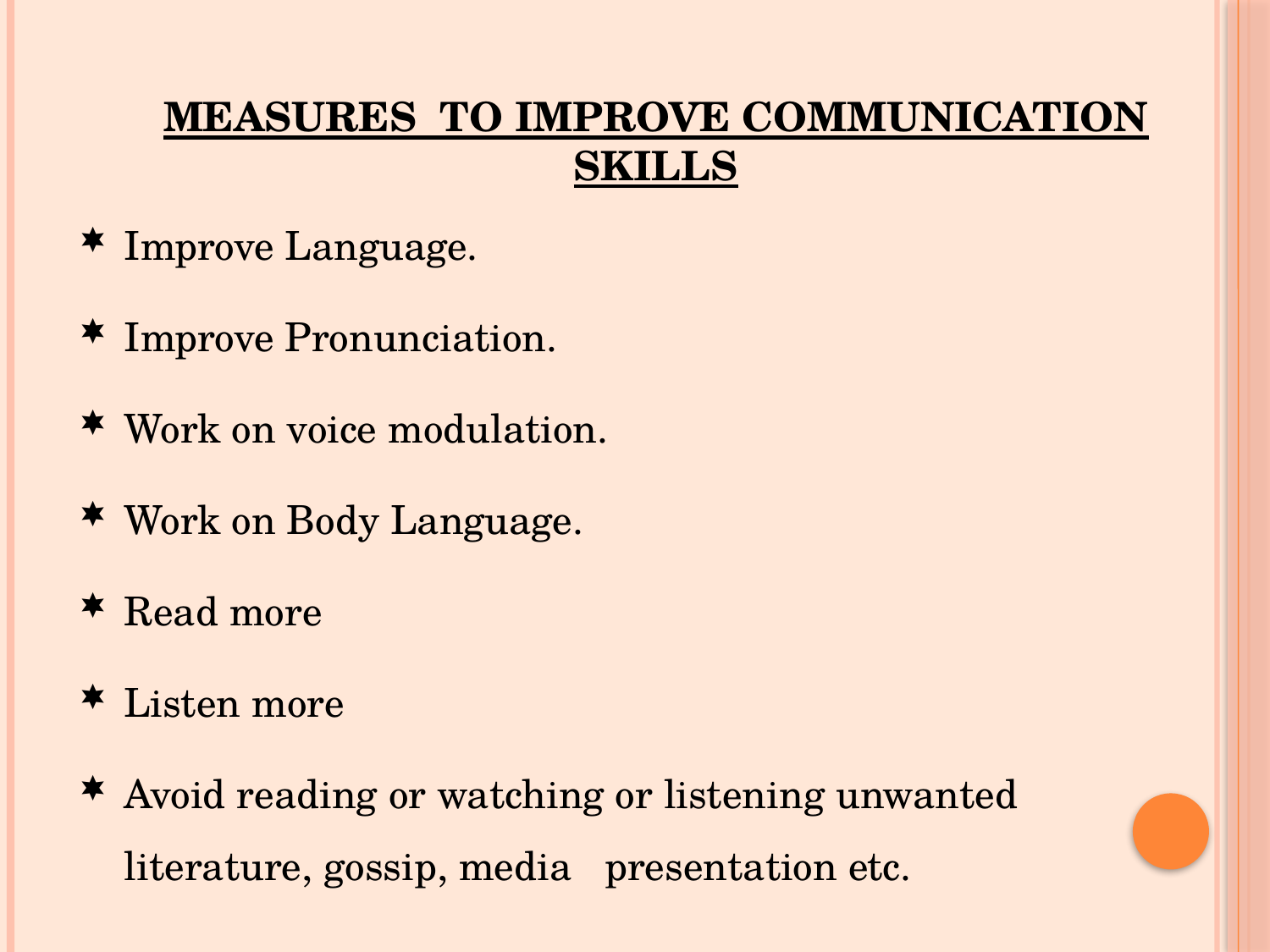

# MEASURES  TO IMPROVE COMMUNICATION SKILLS
Improve Language.
Improve Pronunciation.
Work on voice modulation.
Work on Body Language.
Read more
Listen more
Avoid reading or watching or listening unwanted literature, gossip, media   presentation etc.